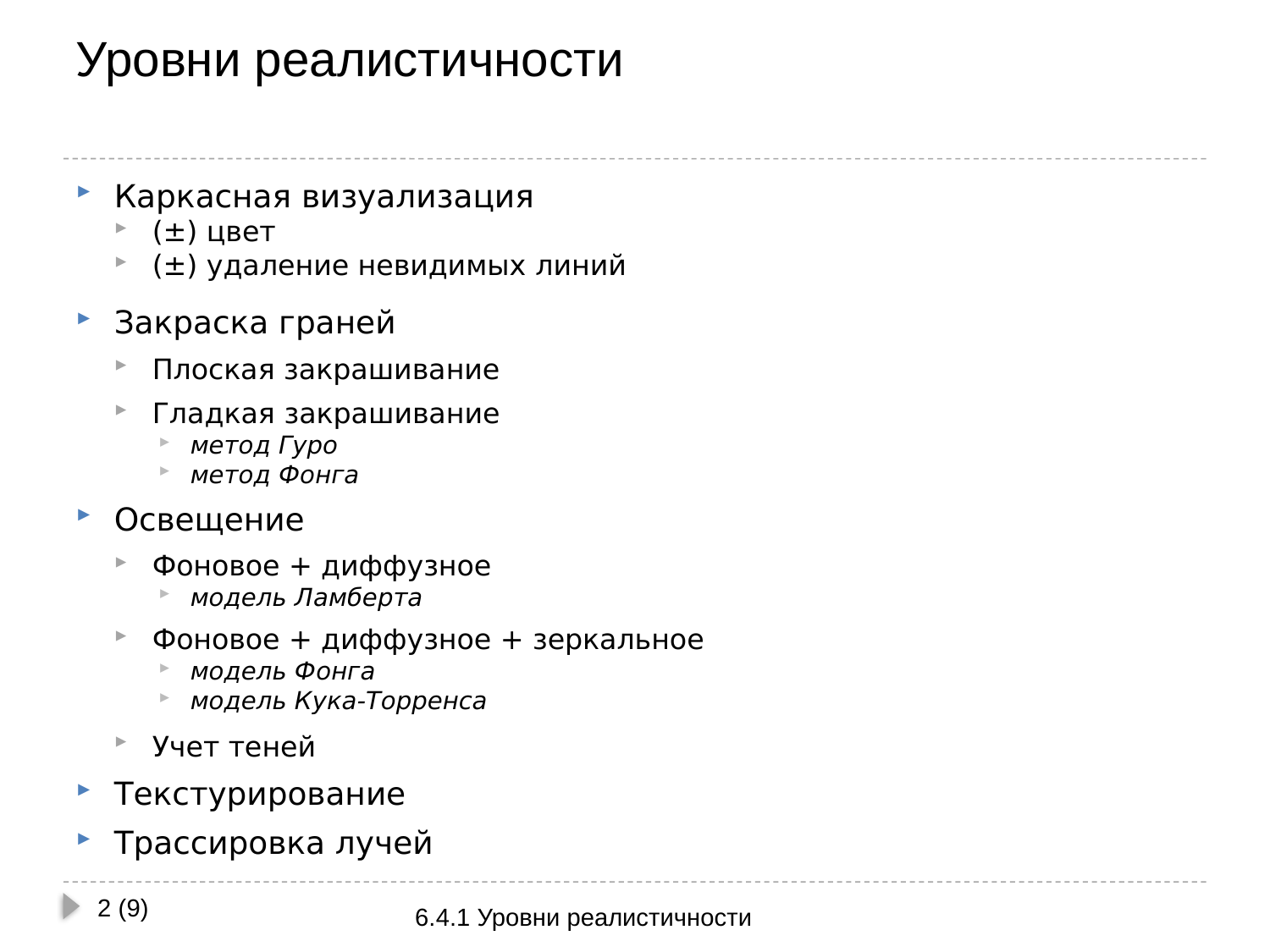

# Уровни реалистичности
Каркасная визуализация
(±) цвет
(±) удаление невидимых линий
Закраска граней
Плоская закрашивание
Гладкая закрашивание
метод Гуро
метод Фонга
Освещение
Фоновое + диффузное
модель Ламберта
Фоновое + диффузное + зеркальное
модель Фонга
модель Кука-Торренса
Учет теней
Текстурирование
Трассировка лучей
2 (9)
6.4.1 Уровни реалистичности